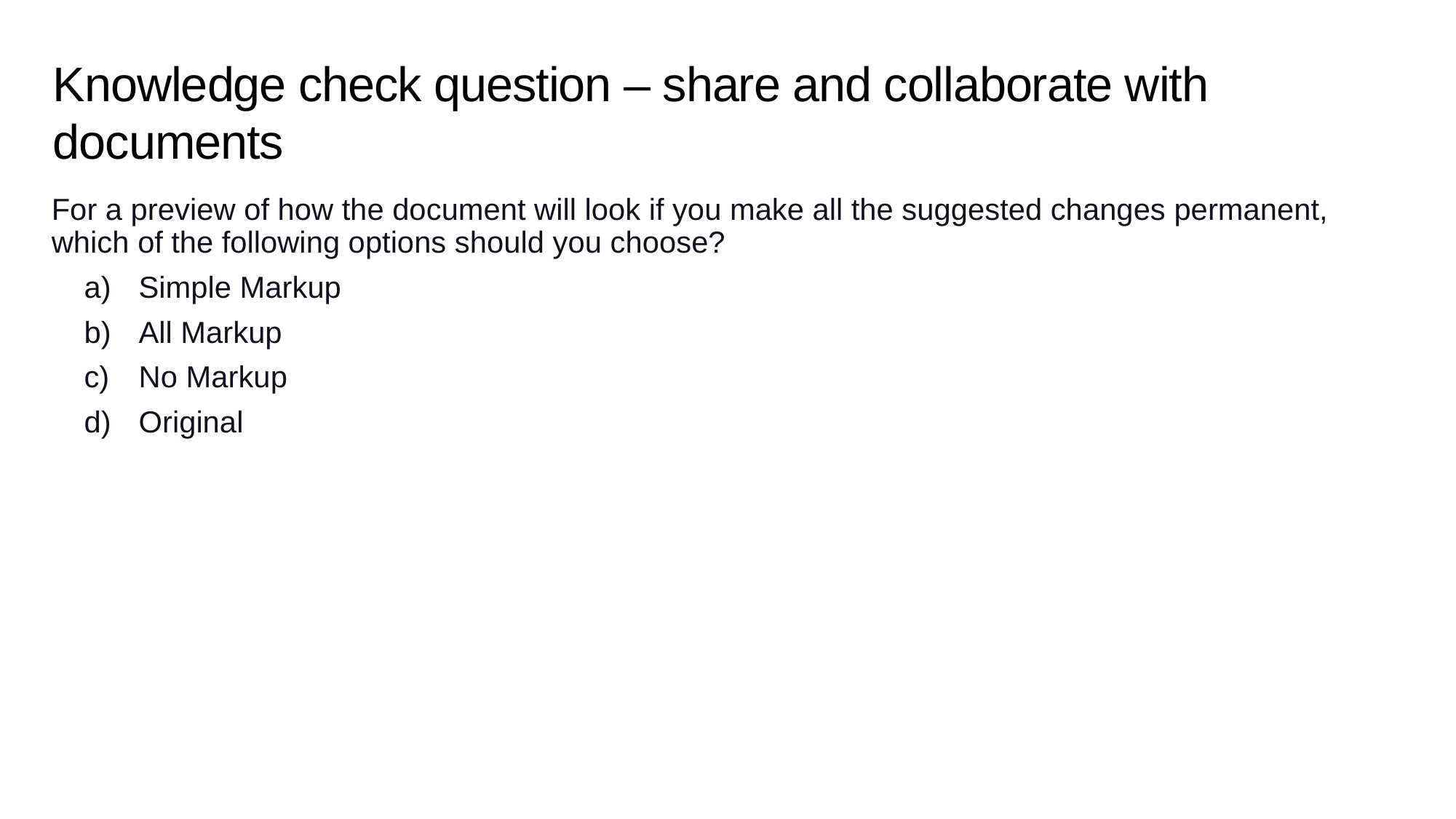

# Knowledge check question – share and collaborate with documents
For a preview of how the document will look if you make all the suggested changes permanent, which of the following options should you choose?
Simple Markup
All Markup
No Markup
Original